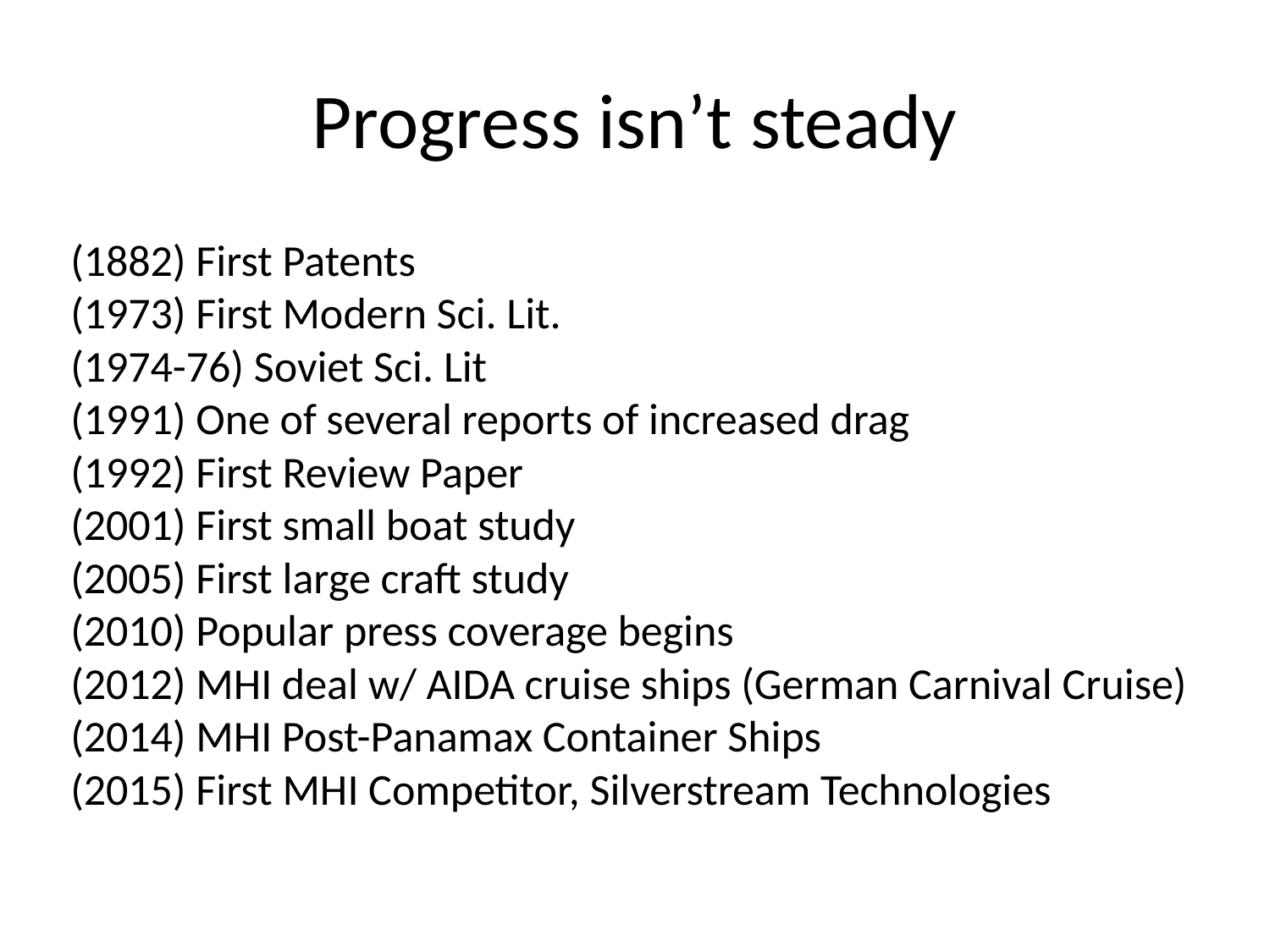

# Progress isn’t steady
(1882) First Patents
(1973) First Modern Sci. Lit.
(1974-76) Soviet Sci. Lit
(1991) One of several reports of increased drag
(1992) First Review Paper
(2001) First small boat study
(2005) First large craft study
(2010) Popular press coverage begins
(2012) MHI deal w/ AIDA cruise ships (German Carnival Cruise)
(2014) MHI Post-Panamax Container Ships
(2015) First MHI Competitor, Silverstream Technologies